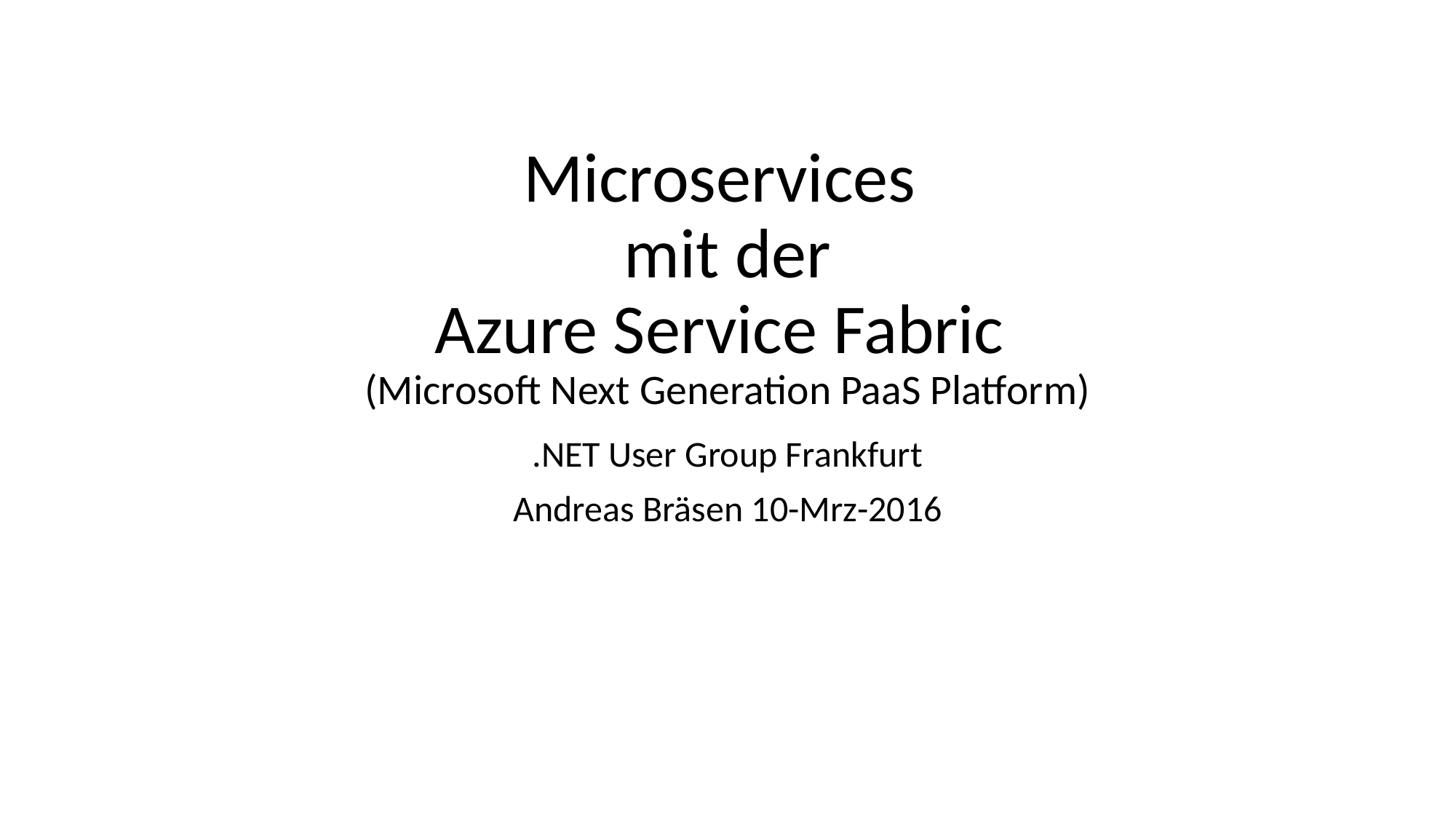

# Microservices mit der Azure Service Fabric (Microsoft Next Generation PaaS Platform)
.NET User Group Frankfurt
Andreas Bräsen 10-Mrz-2016